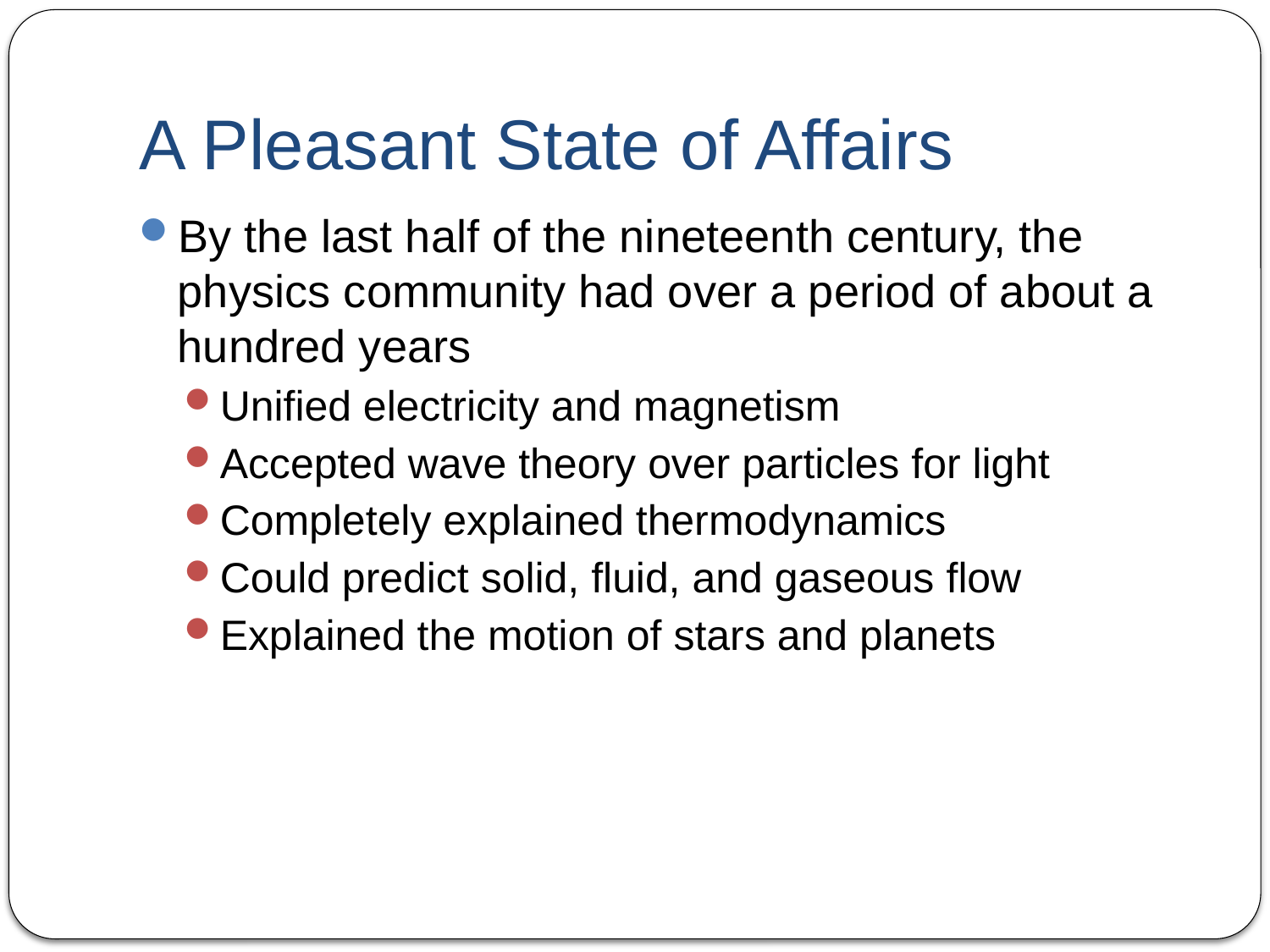

# A Pleasant State of Affairs
By the last half of the nineteenth century, the physics community had over a period of about a hundred years
Unified electricity and magnetism
Accepted wave theory over particles for light
Completely explained thermodynamics
Could predict solid, fluid, and gaseous flow
Explained the motion of stars and planets